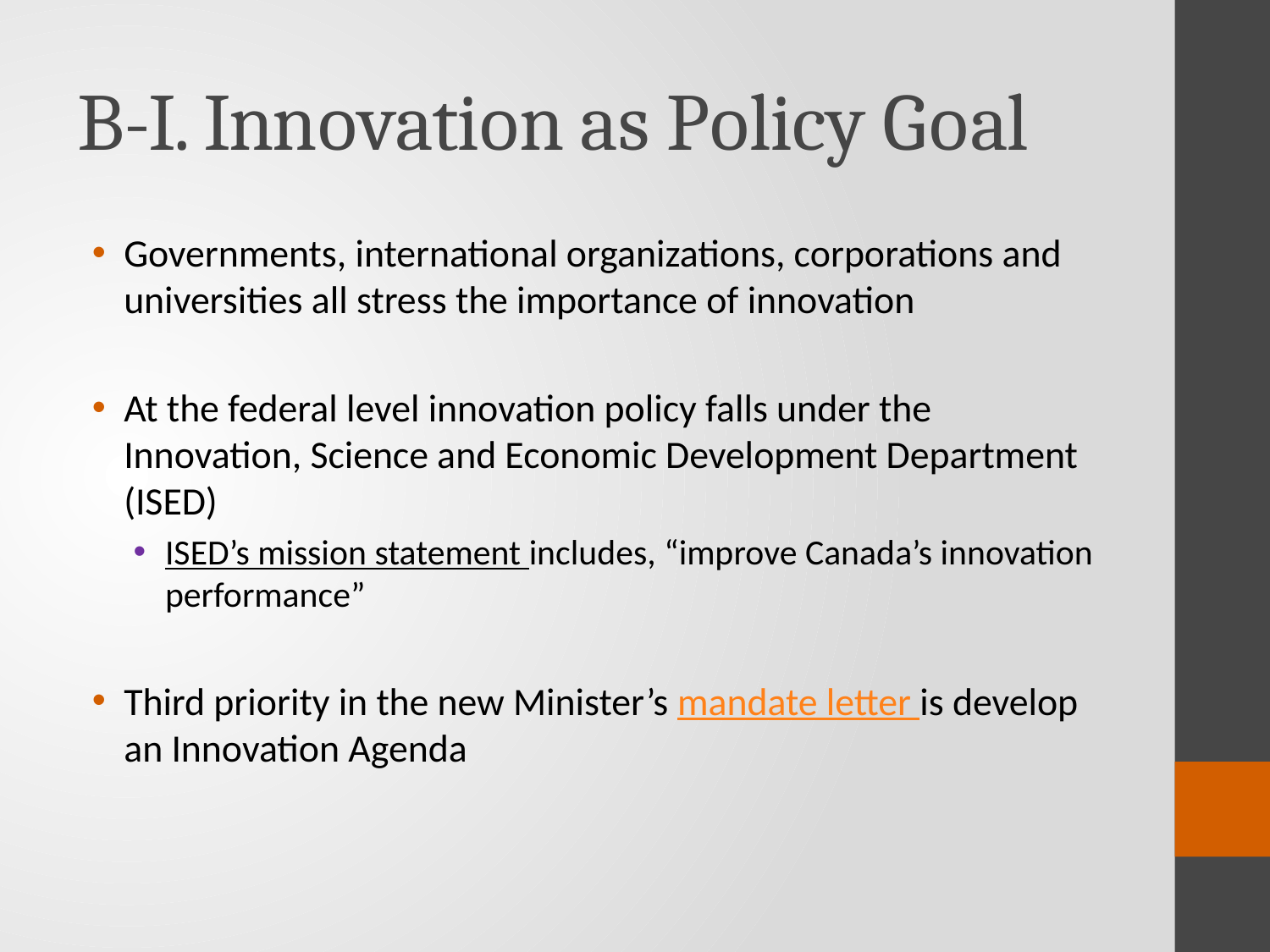

# B-I. Innovation as Policy Goal
Governments, international organizations, corporations and universities all stress the importance of innovation

At the federal level innovation policy falls under the Innovation, Science and Economic Development Department (ISED)
ISED’s mission statement includes, “improve Canada’s innovation performance”

Third priority in the new Minister’s mandate letter is develop an Innovation Agenda